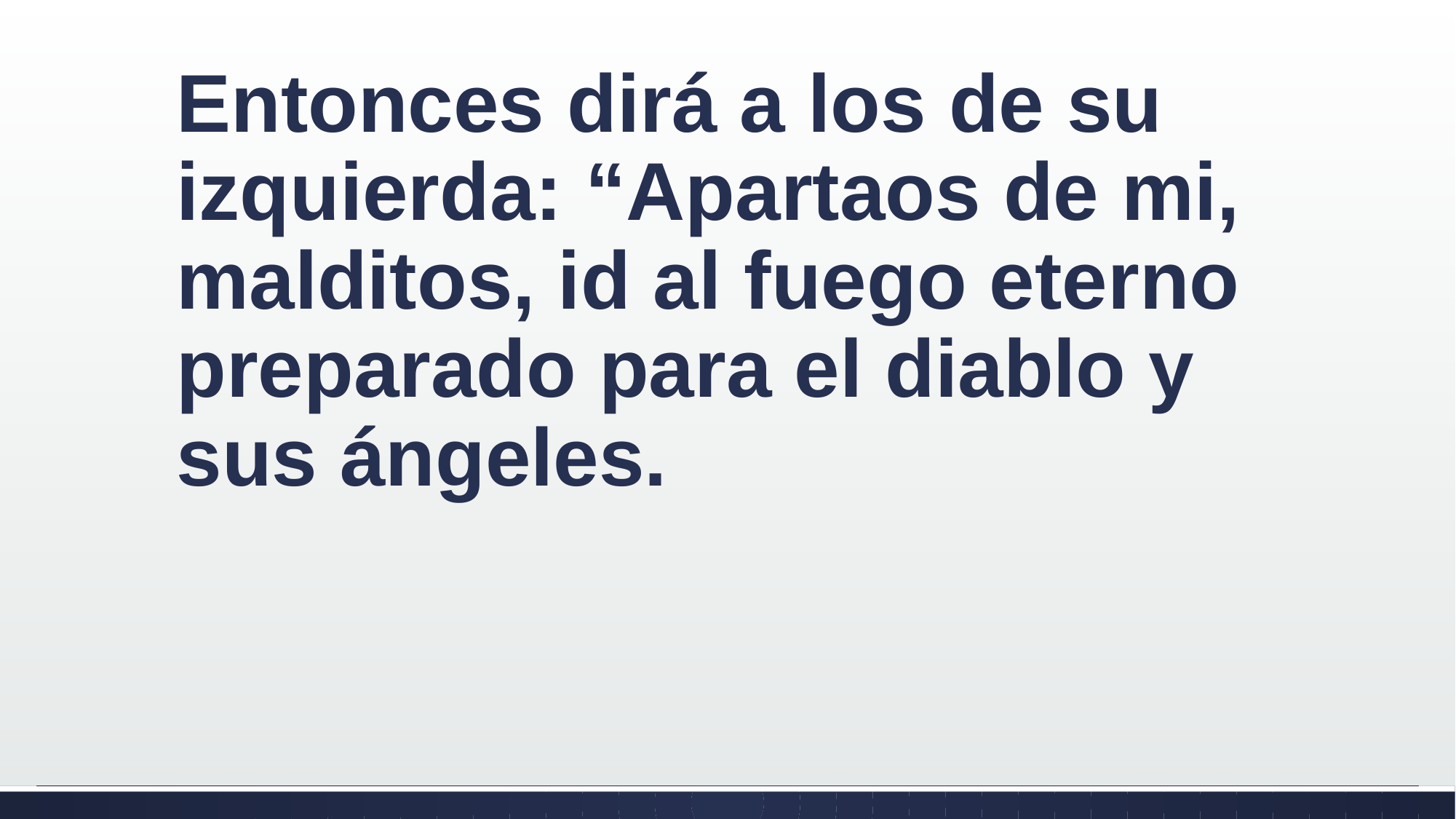

#
Entonces dirá a los de su izquierda: “Apartaos de mi, malditos, id al fuego eterno preparado para el diablo y sus ángeles.